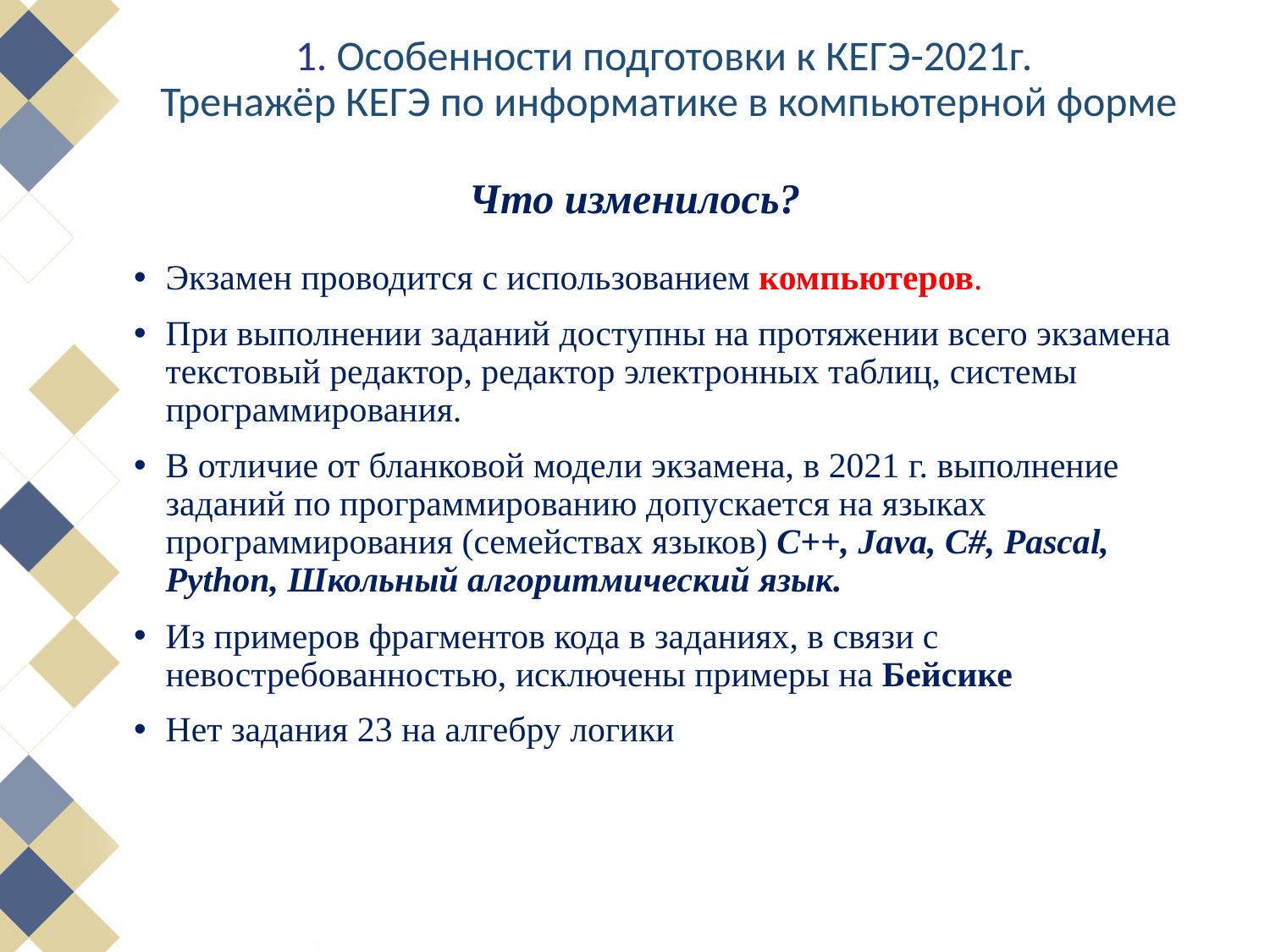

# 1. Особенности подготовки к КЕГЭ-2021г. Тренажёр КЕГЭ по информатике в компьютерной форме
Что изменилось?
Экзамен проводится с использованием компьютеров.
При выполнении заданий доступны на протяжении всего экзамена текстовый редактор, редактор электронных таблиц, системы программирования.
В отличие от бланковой модели экзамена, в 2021 г. выполнение заданий по программированию допускается на языках программирования (семействах языков) С++, Java, C#, Pascal, Python, Школьный алгоритмический язык.
Из примеров фрагментов кода в заданиях, в связи с невостребованностью, исключены примеры на Бейсике
Нет задания 23 на алгебру логики